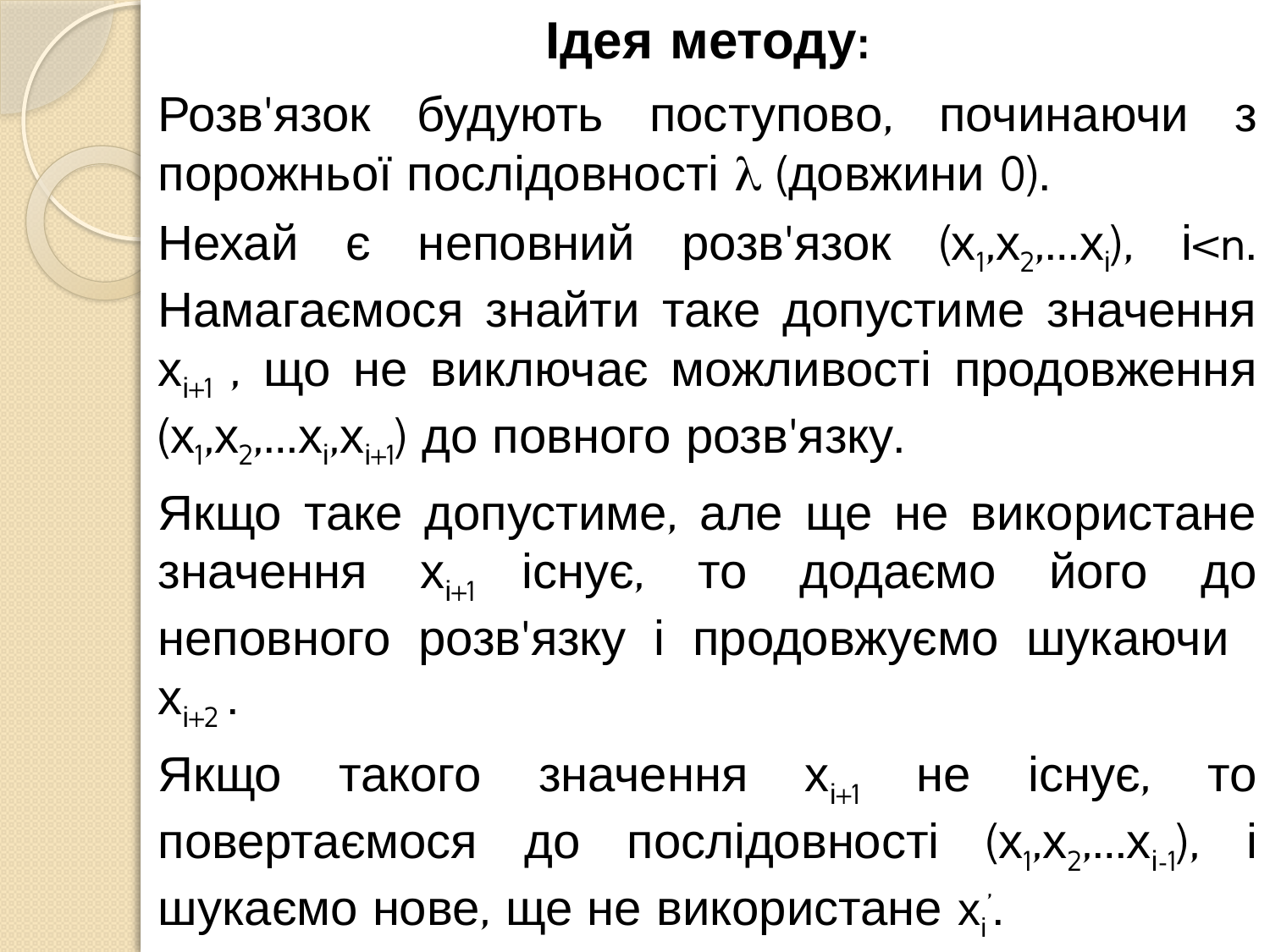

Ідея методу:
	Розв'язок будують поступово, починаючи з порожньої послідовності λ (довжини 0).
	Нехай є неповний розв'язок (х1,х2,…хі), і<n. Намагаємося знайти таке допустиме значення хі+1 , що не виключає можливості продовження (х1,х2,…хі,хі+1) до повного розв'язку.
	Якщо таке допустиме, але ще не використане значення хі+1 існує, то додаємо його до неповного розв'язку і продовжуємо шукаючи  хі+2 .
	Якщо такого значення хі+1 не існує, то повертаємося до послідовності (х1,х2,…хі-1), і шукаємо нове, ще не використане хі’.